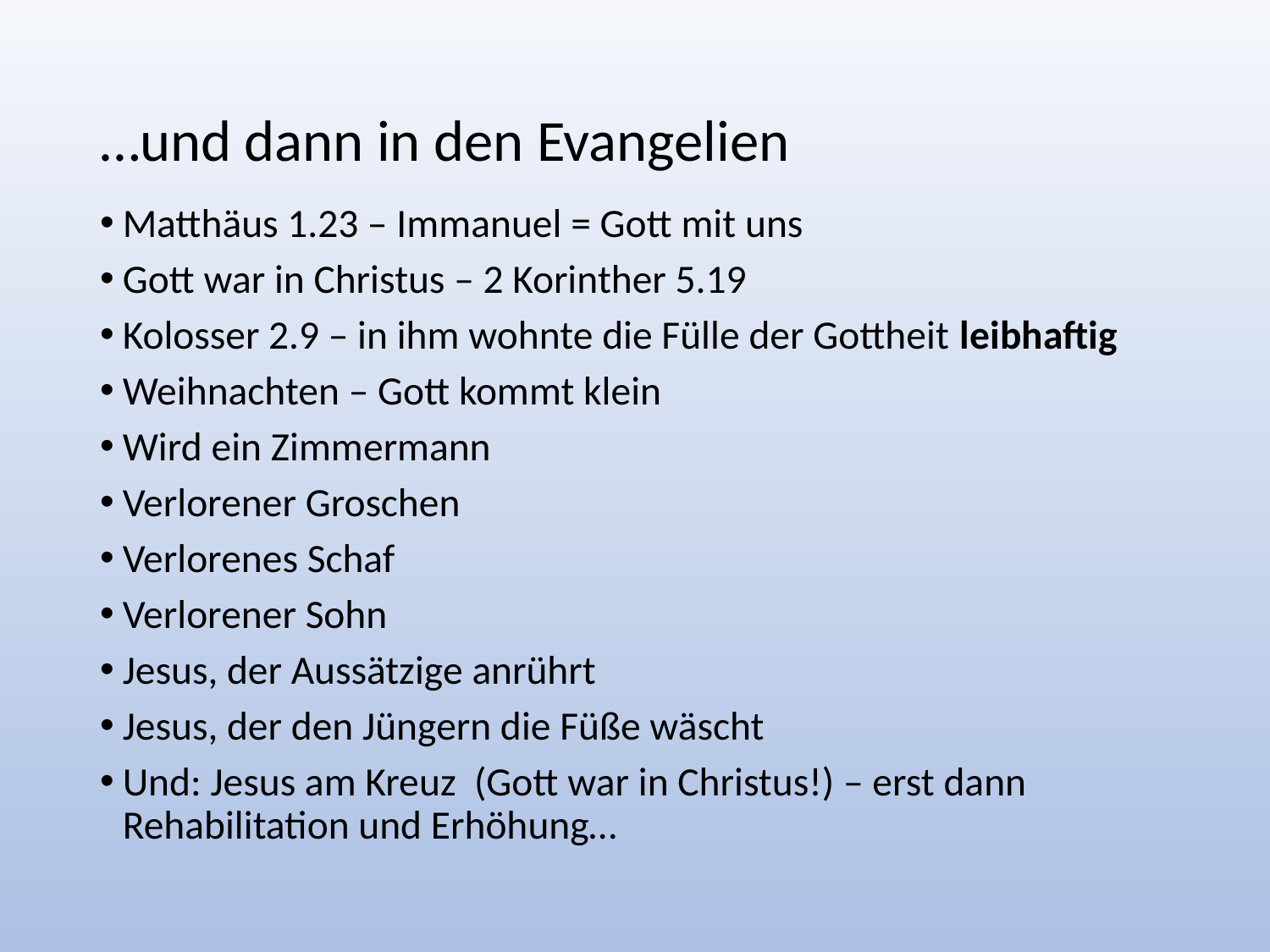

# …und dann in den Evangelien
Matthäus 1.23 – Immanuel = Gott mit uns
Gott war in Christus – 2 Korinther 5.19
Kolosser 2.9 – in ihm wohnte die Fülle der Gottheit leibhaftig
Weihnachten – Gott kommt klein
Wird ein Zimmermann
Verlorener Groschen
Verlorenes Schaf
Verlorener Sohn
Jesus, der Aussätzige anrührt
Jesus, der den Jüngern die Füße wäscht
Und: Jesus am Kreuz  (Gott war in Christus!) – erst dann Rehabilitation und Erhöhung…